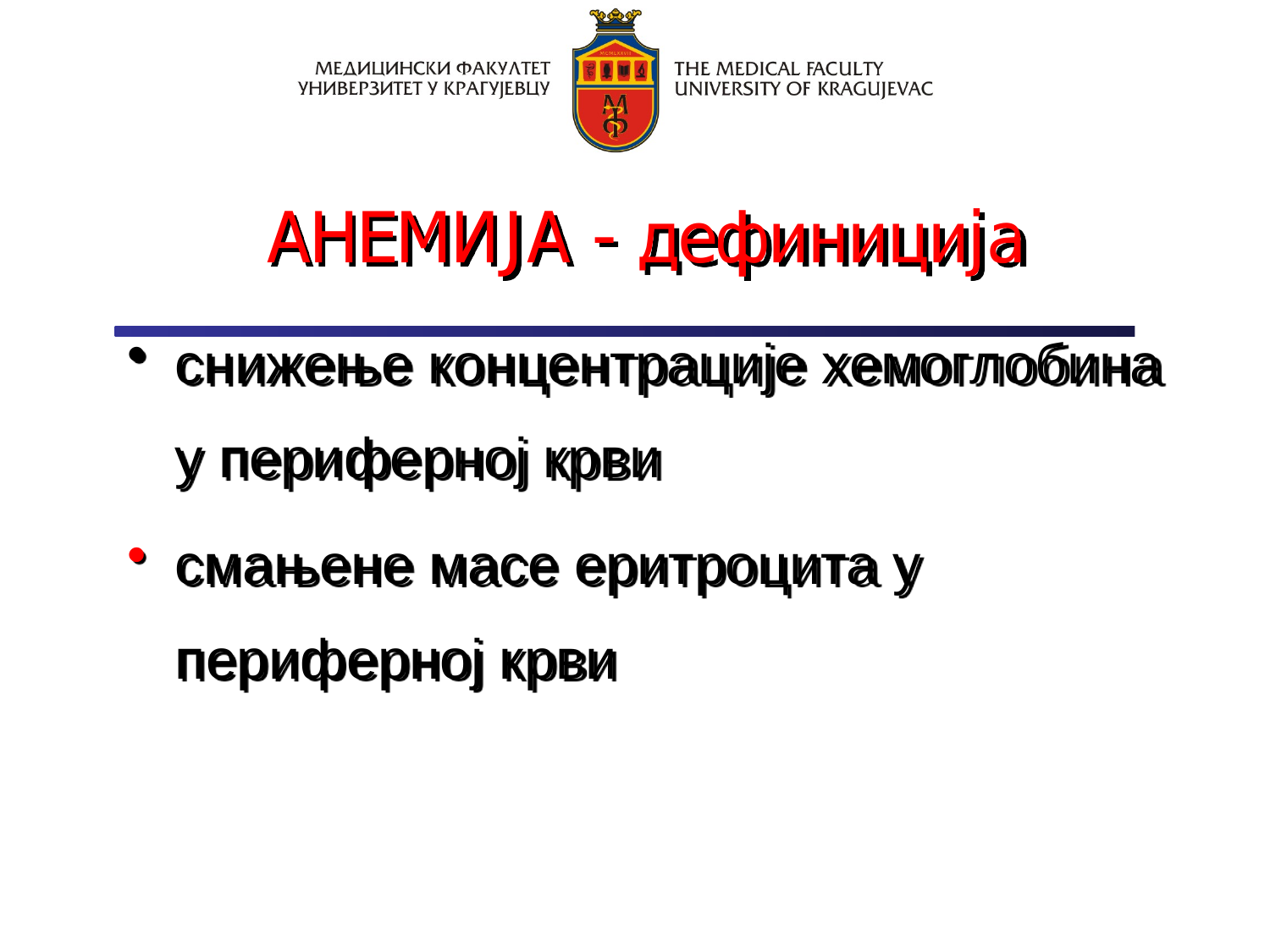

АНЕМИЈА - дефиниција

снижење концентрације хемоглобина у периферној крви
смањене масе еритроцита у периферној крви